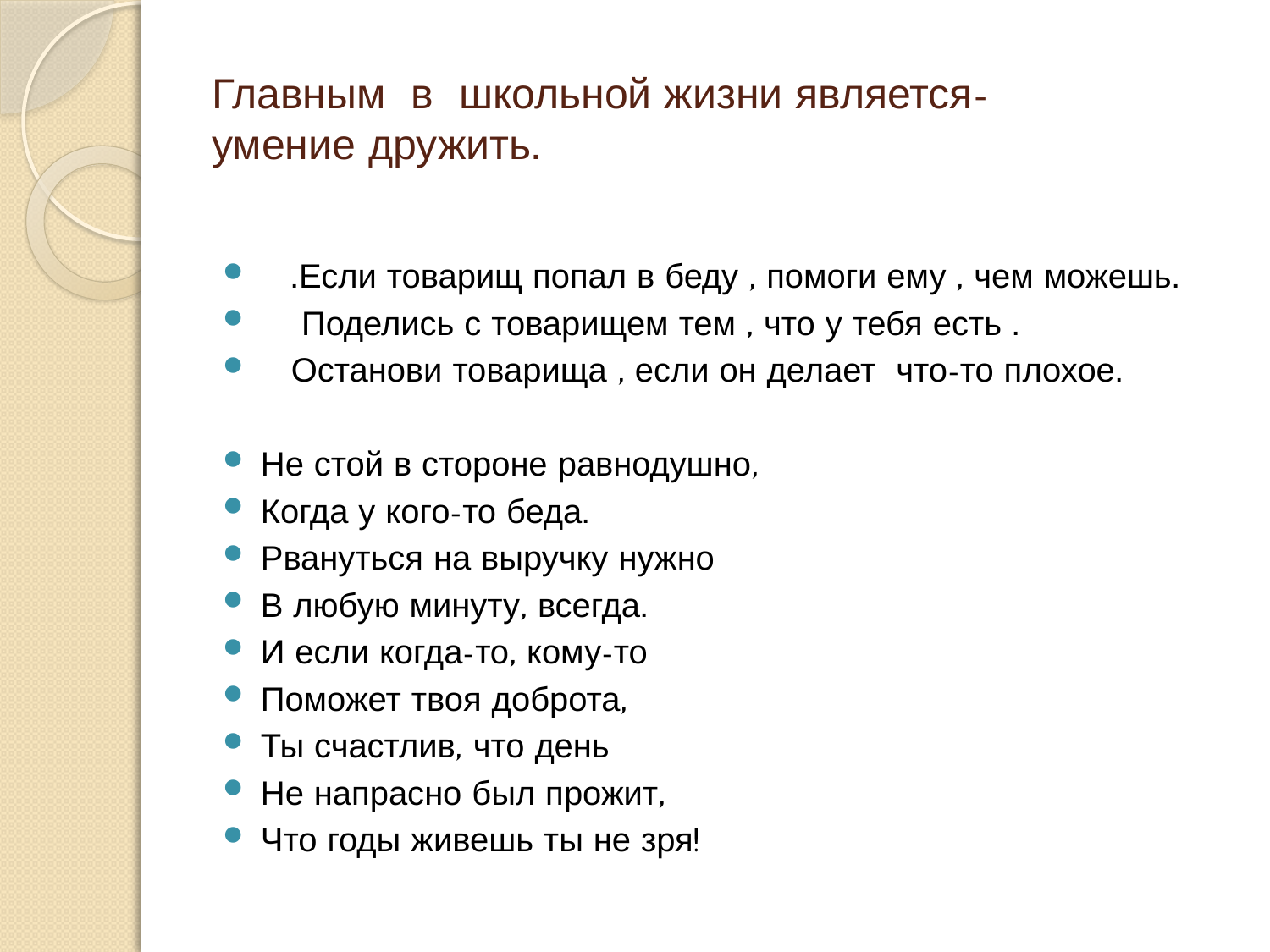

# Главным  в  школьной жизни является- умение дружить.

   .Если товарищ попал в беду , помоги ему , чем можешь.
    Поделись с товарищем тем , что у тебя есть .
   Останови товарища , если он делает  что-то плохое.

Не стой в стороне равнодушно,
Когда у кого-то беда.
Рвануться на выручку нужно
В любую минуту, всегда.
И если когда-то, кому-то
Поможет твоя доброта,
Ты счастлив, что день
Не напрасно был прожит,
Что годы живешь ты не зря!